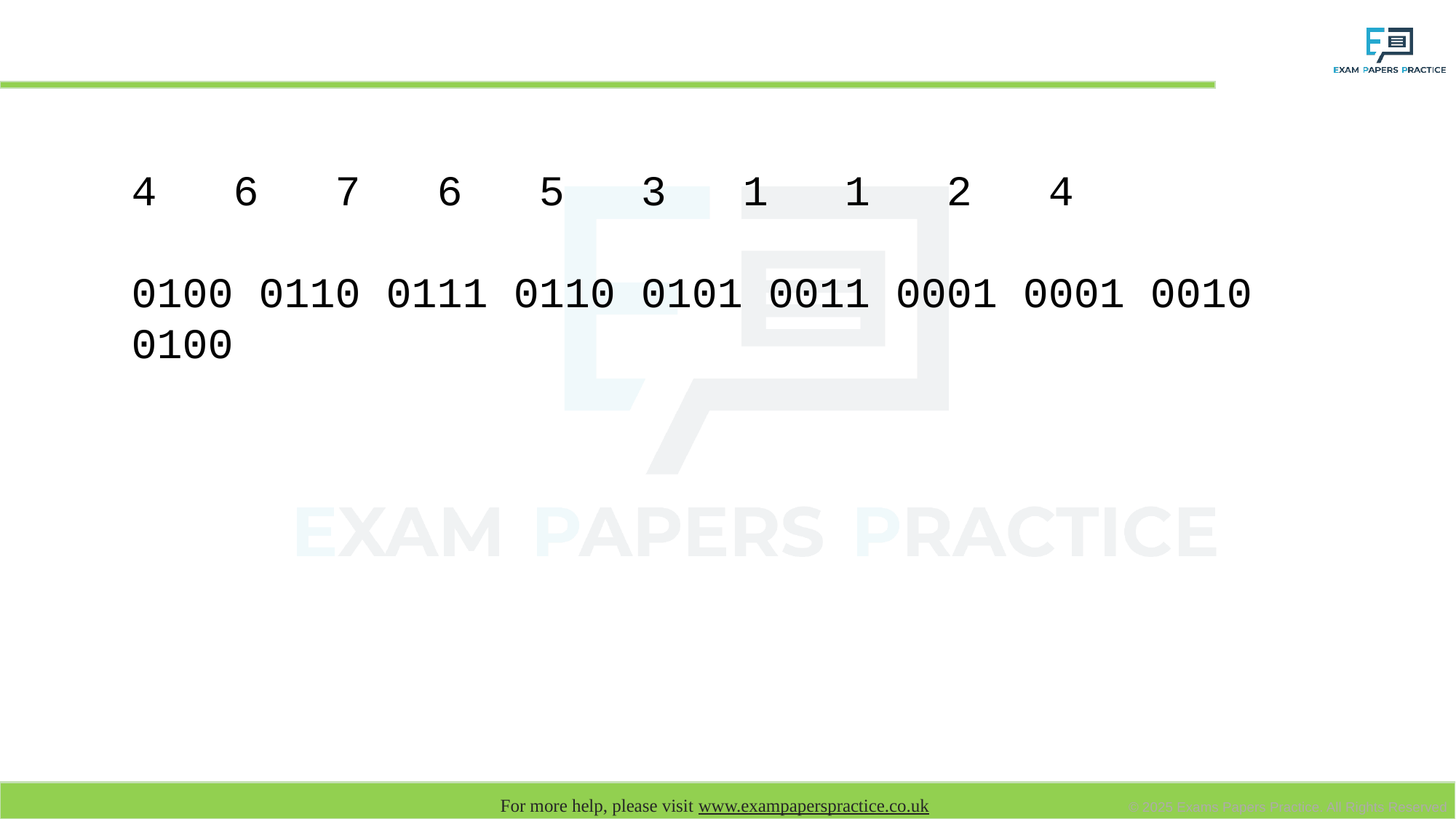

# Values encoded as binary data
4   6   7   6   5   3   1   1   2   4

0100 0110 0111 0110 0101 0011 0001 0001 0010 0100